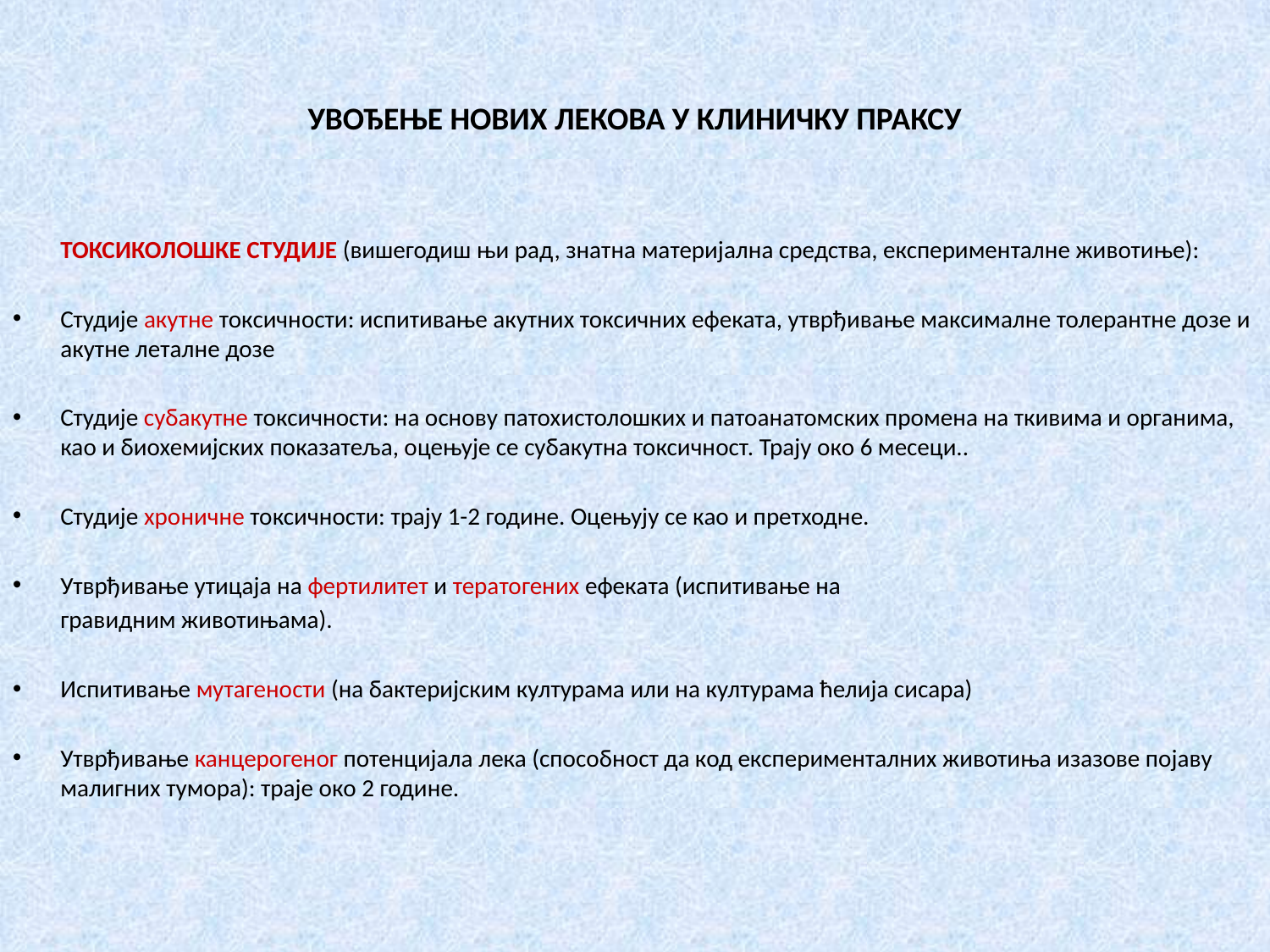

# УВОЂЕЊЕ НОВИХ ЛЕКОВА У КЛИНИЧКУ ПРАКСУ

	ТОКСИКОЛОШКЕ СТУДИЈЕ (вишегодиш њи рад, знатна материјална средства, експерименталне животиње):

Студије акутне токсичности: испитивање акутних токсичних ефеката, утврђивање максималне толерантне дозе и акутне леталне дозе

Студије субакутне токсичности: на основу патохистолошких и патоанатомских промена на ткивима и органима, као и биохемијских показатеља, оцењује се субакутна токсичност. Трају око 6 месеци..

Студије хроничне токсичности: трају 1-2 године. Оцењују се као и претходне.

Утврђивање утицаја на фертилитет и тератогених ефеката (испитивање на
	гравидним животињама).

Испитивање мутагености (на бактеријским културама или на културама ћелија сисара)

Утврђивање канцерогеног потенцијала лека (способност да код експерименталних животиња изазове појаву малигних тумора): траје око 2 године.